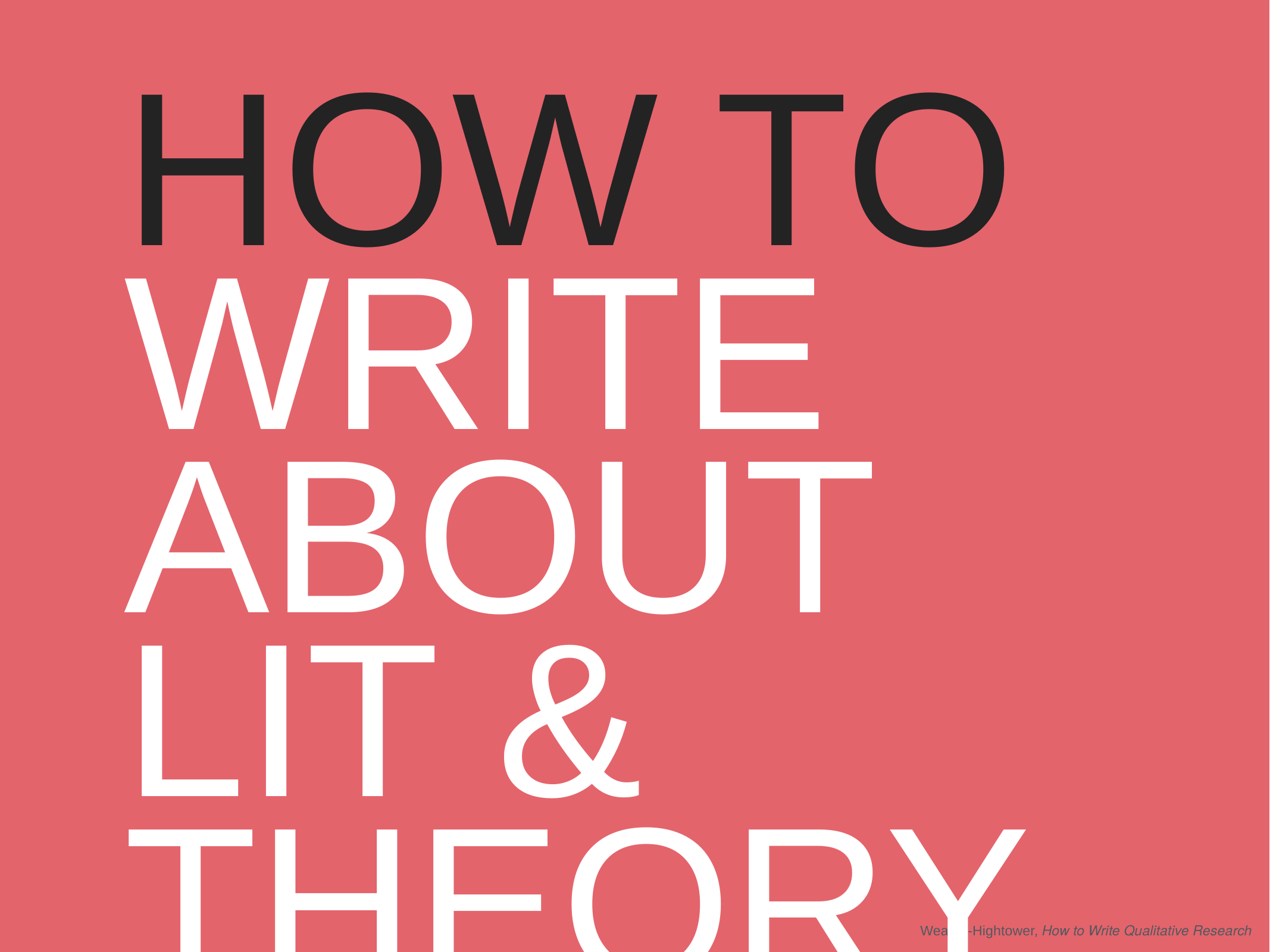

How to
Write about Lit & Theory